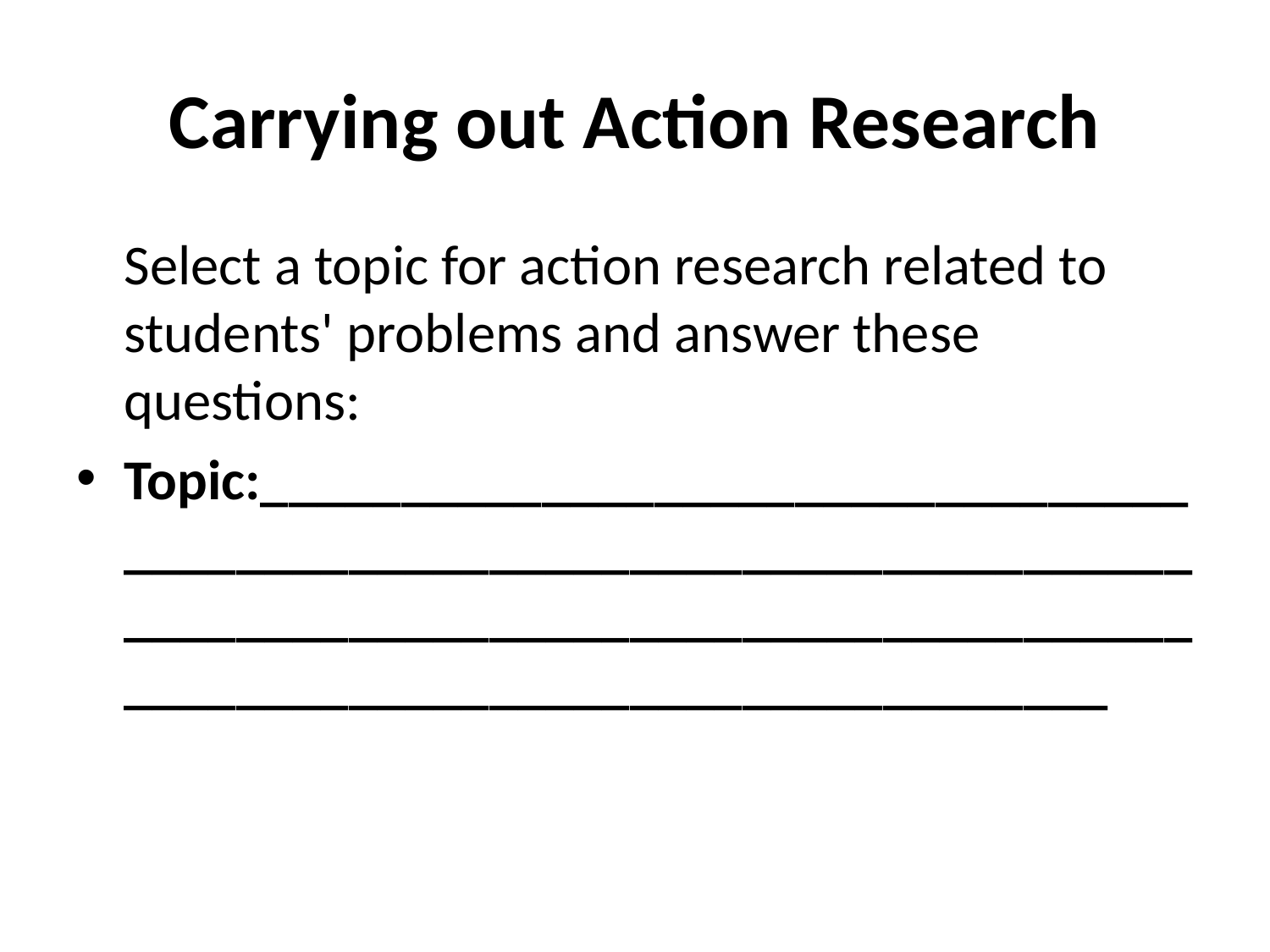

# Carrying out Action Research
	Select a topic for action research related to students' problems and answer these questions:
Topic:________________________________________________________________________________________________________________________________________________